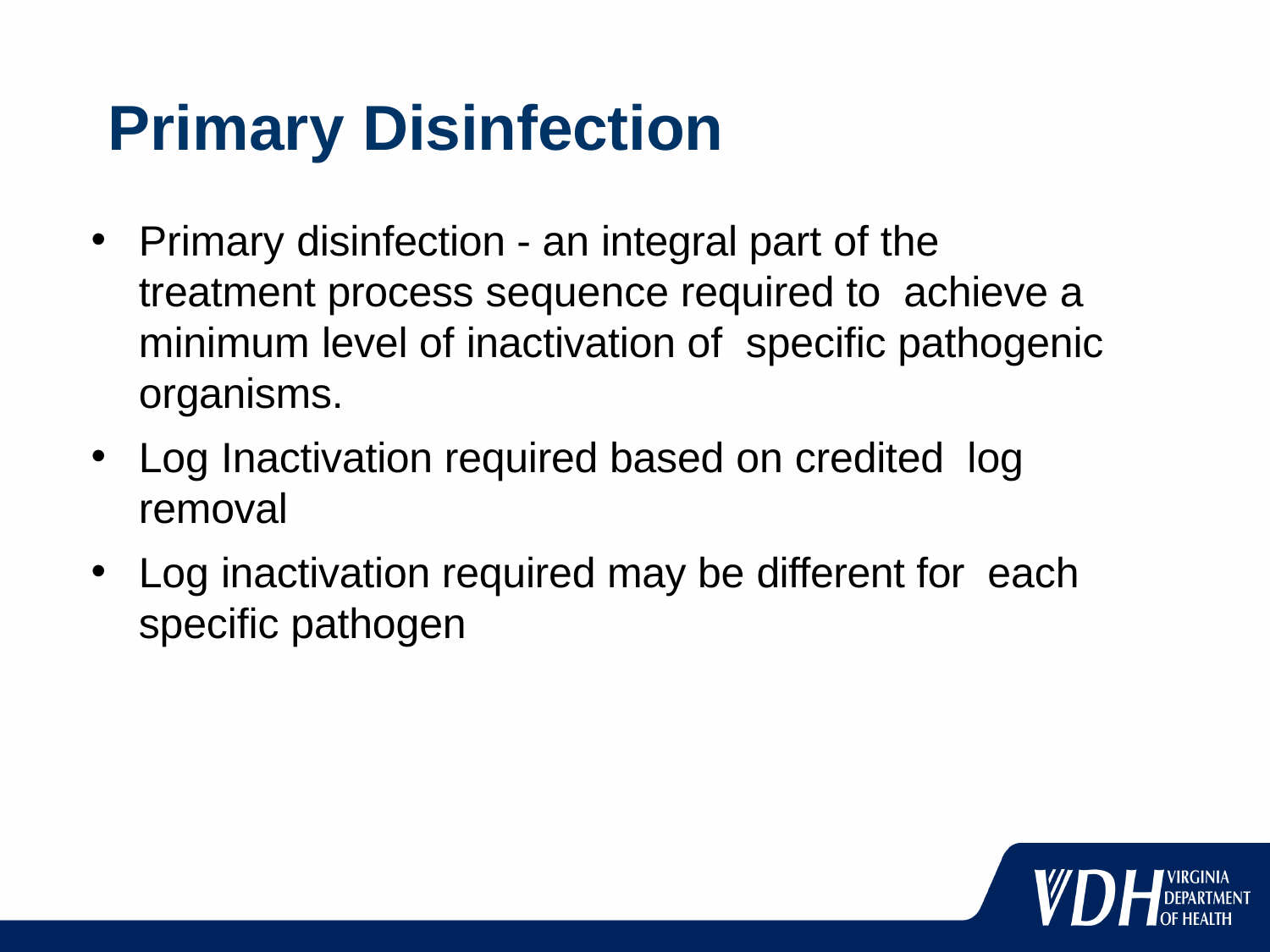

# Primary Disinfection
Primary disinfection - an integral part of the  treatment process sequence required to  achieve a minimum level of inactivation of  specific pathogenic organisms.
Log Inactivation required based on credited  log removal
Log inactivation required may be different for  each specific pathogen